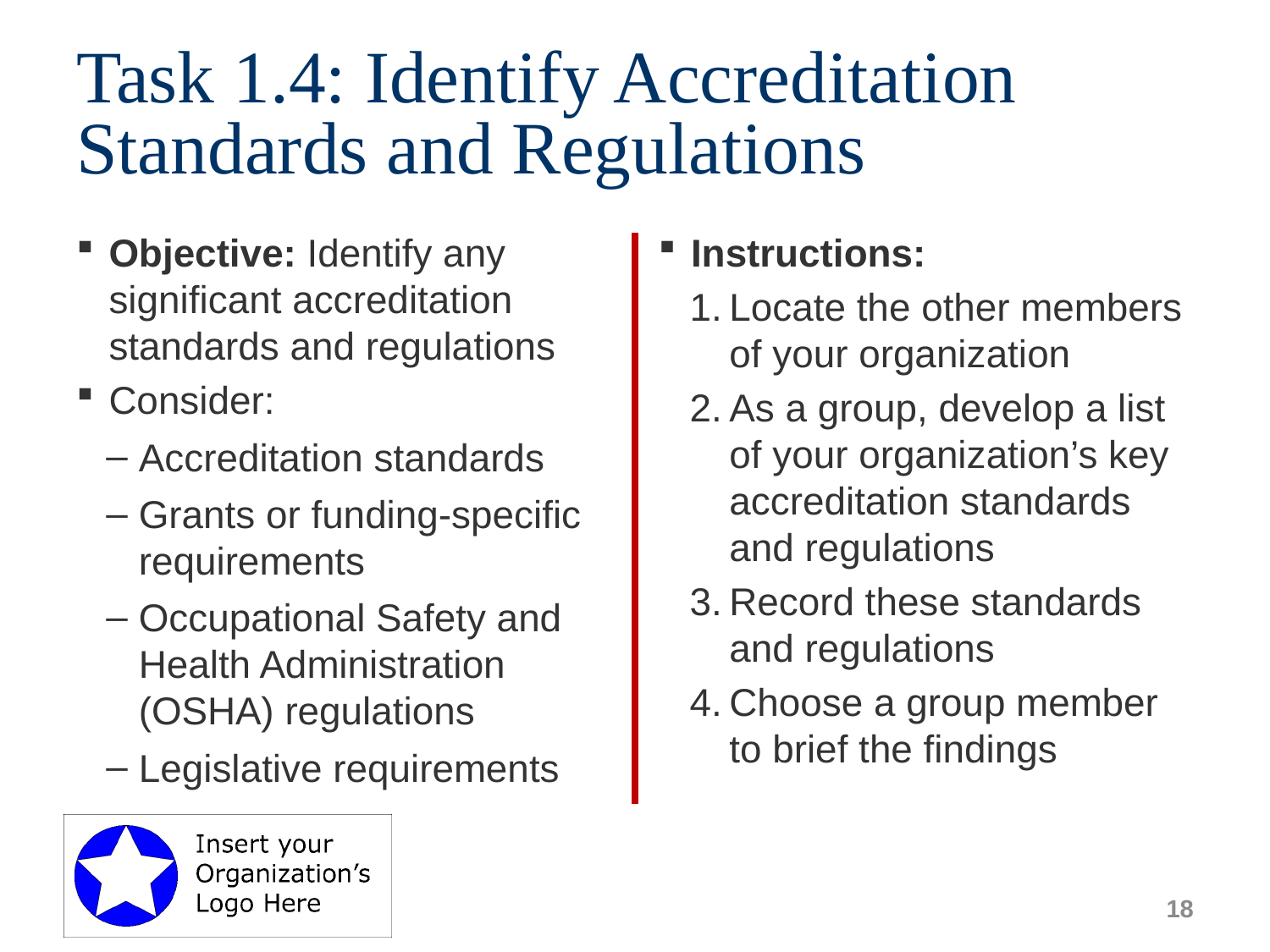

# Task 1.4: Identify Accreditation Standards and Regulations
Objective: Identify any significant accreditation standards and regulations
Consider:
Accreditation standards
Grants or funding-specific requirements
Occupational Safety and Health Administration (OSHA) regulations
Legislative requirements
Instructions:
Locate the other members of your organization
As a group, develop a list of your organization’s key accreditation standards and regulations
Record these standards and regulations
Choose a group member to brief the findings
18